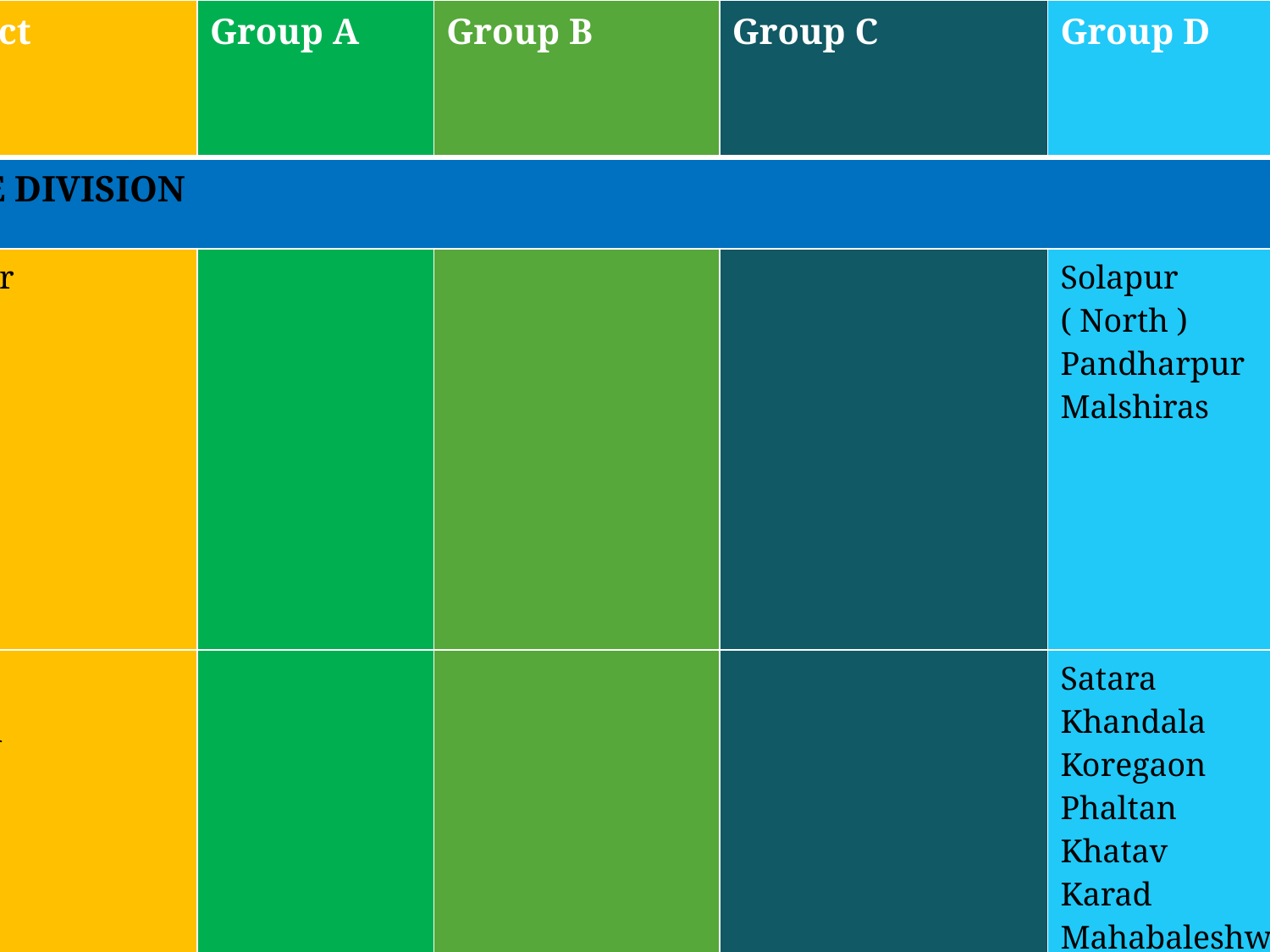

| District | Group A | Group B | Group C | Group D | Group D |
| --- | --- | --- | --- | --- | --- |
| PUNE DIVISION |  |  |  |  |  |
| Solapur |  |  |  | Solapur ( North ) Pandharpur Malshiras | Barshi Akkalkot Solapur (South) Mohol Mangalwedhe Sangole Karmala Madha |
| Satara |  |  |  | Satara Khandala Koregaon Phaltan Khatav Karad Mahabaleshwar | Wai Man Patan Jaoli |